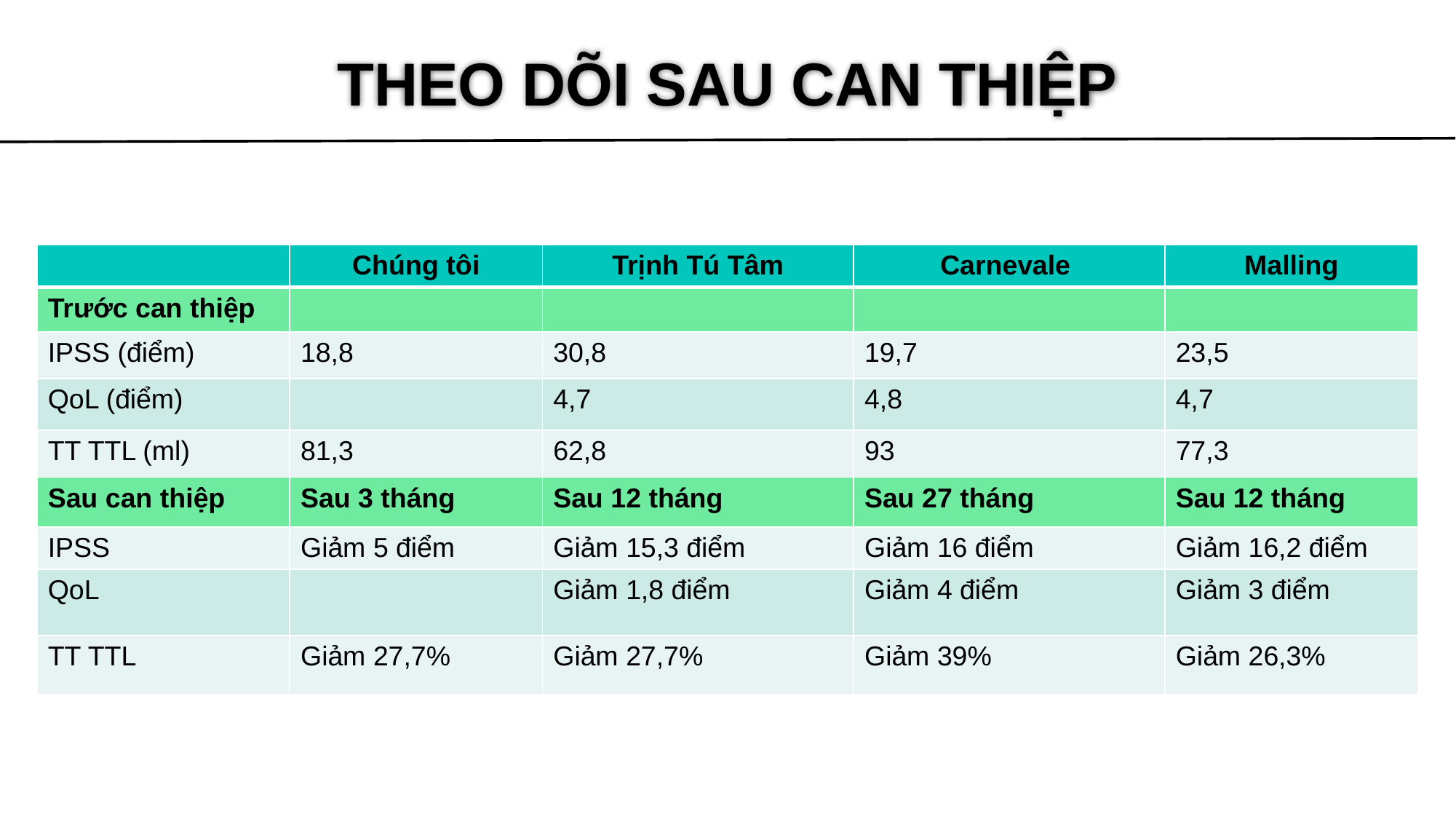

# THEO DÕI SAU CAN THIỆP
|  | Chúng tôi | Trịnh Tú Tâm | Carnevale | Malling |
| --- | --- | --- | --- | --- |
| Trước can thiệp |  |  |  |  |
| IPSS (điểm) | 18,8 | 30,8 | 19,7 | 23,5 |
| QoL (điểm) |  | 4,7 | 4,8 | 4,7 |
| TT TTL (ml) | 81,3 | 62,8 | 93 | 77,3 |
| Sau can thiệp | Sau 3 tháng | Sau 12 tháng | Sau 27 tháng | Sau 12 tháng |
| IPSS | Giảm 5 điểm | Giảm 15,3 điểm | Giảm 16 điểm | Giảm 16,2 điểm |
| QoL |  | Giảm 1,8 điểm | Giảm 4 điểm | Giảm 3 điểm |
| TT TTL | Giảm 27,7% | Giảm 27,7% | Giảm 39% | Giảm 26,3% |